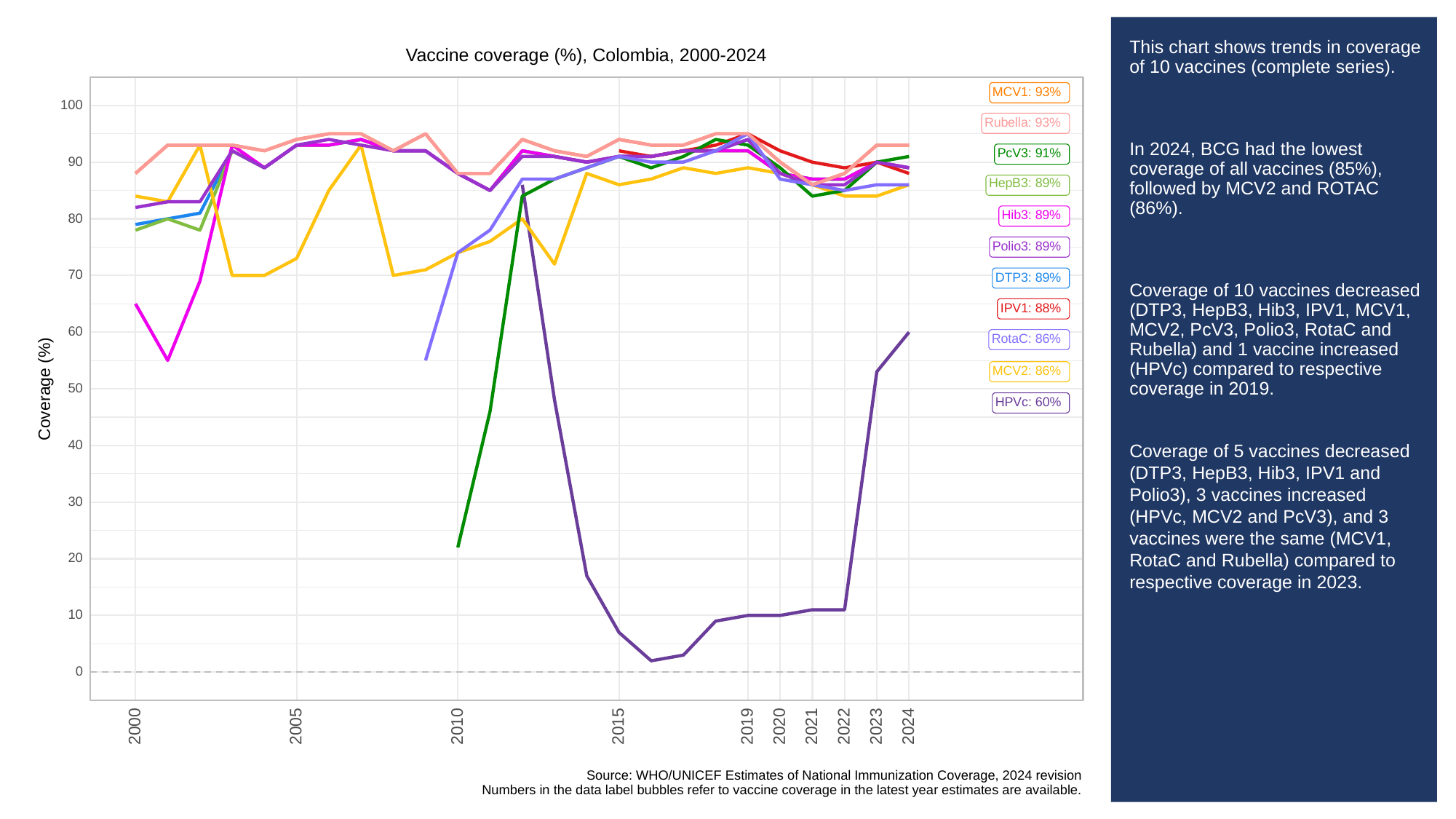

# This chart shows trends in coverage of 10 vaccines (complete series).

In 2024, BCG had the lowest coverage of all vaccines (85%), followed by MCV2 and ROTAC (86%).

Coverage of 10 vaccines decreased (DTP3, HepB3, Hib3, IPV1, MCV1, MCV2, PcV3, Polio3, RotaC and Rubella) and 1 vaccine increased (HPVc) compared to respective coverage in 2019.

Coverage of 5 vaccines decreased (DTP3, HepB3, Hib3, IPV1 and Polio3), 3 vaccines increased (HPVc, MCV2 and PcV3), and 3 vaccines were the same (MCV1, RotaC and Rubella) compared to respective coverage in 2023.

Vaccine coverage (%), Colombia, 2000-2024

MCV1: 93%

100

Rubella: 93%

PcV3: 91%

90

HepB3: 89%

Hib3: 89%
80

Polio3: 89%

70
DTP3: 89%

IPV1: 88%

60

RotaC: 86%

MCV2: 86%
Coverage (%)
50

HPVc: 60%

40

30

20

10

0

2023
2000
2005
2010
2015
2019
2020
2021
2022
2024
Source: WHO/UNICEF Estimates of National Immunization Coverage, 2024 revision
Numbers in the data label bubbles refer to vaccine coverage in the latest year estimates are available.